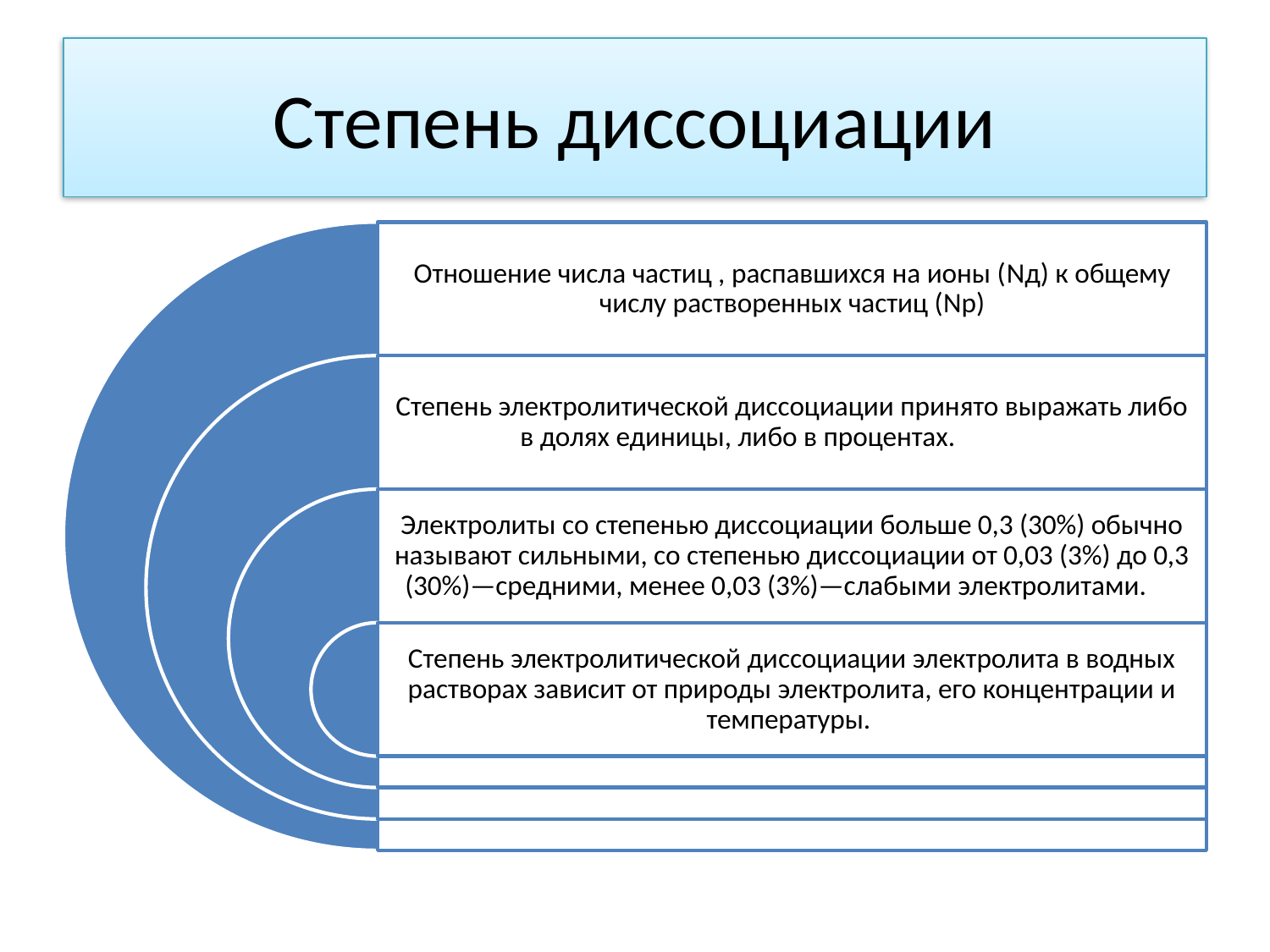

# Степень диссоциации
Отношение числа частиц , распавшихся на ионы (Nд) к общему числу растворенных частиц (Np)
Степень электролитической диссоциации принято выражать либо в долях единицы, либо в процентах.
Электролиты со степенью диссоциации больше 0,3 (30%) обычно называют сильными, со степенью диссоциации от 0,03 (3%) до 0,3 (30%)—средними, менее 0,03 (3%)—слабыми электролитами.
Степень электролитической диссоциации электролита в водных растворах зависит от природы электролита, его концентрации и температуры.